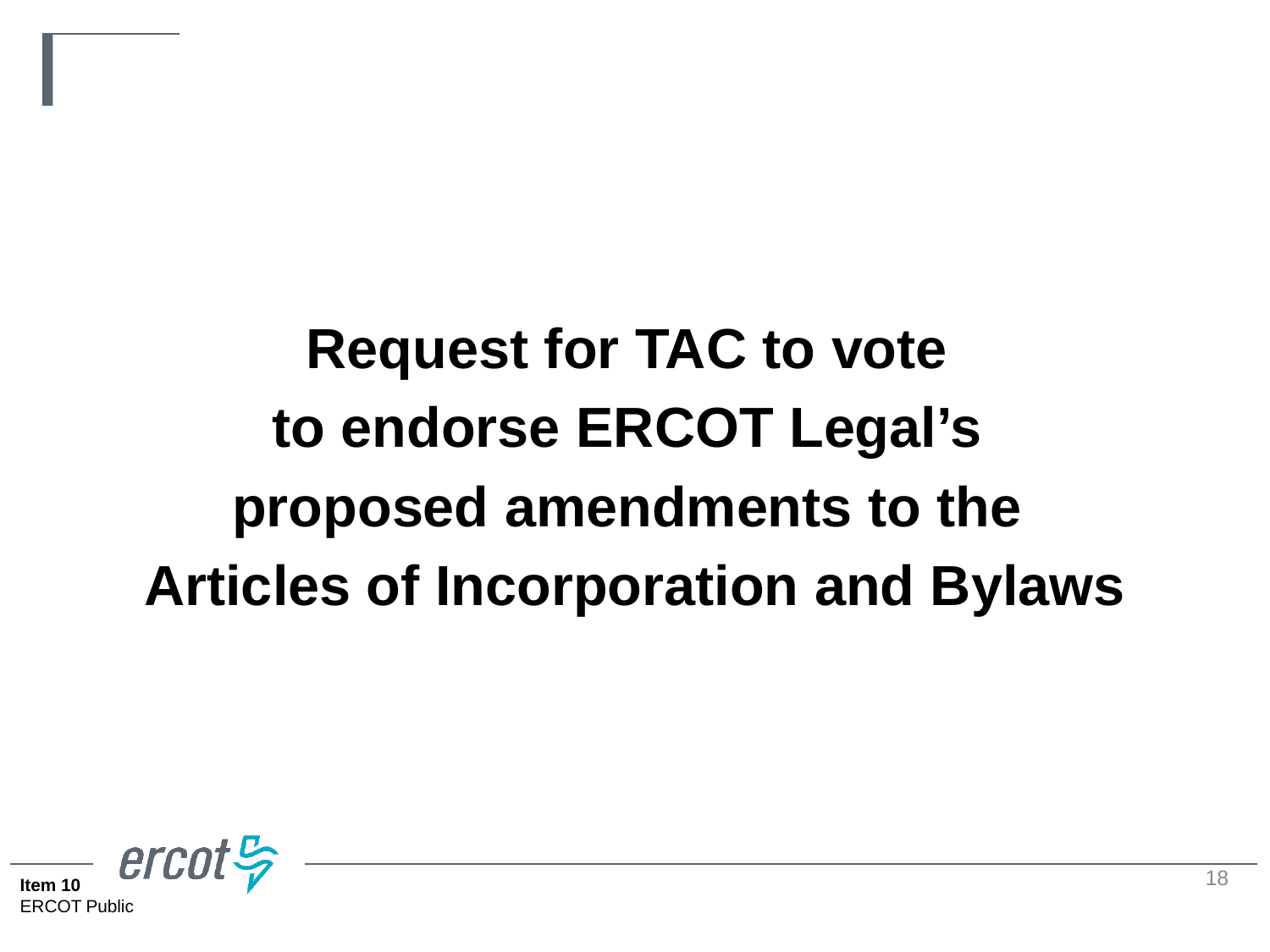

#

Request for TAC to vote
to endorse ERCOT Legal’s
proposed amendments to the
Articles of Incorporation and Bylaws
18